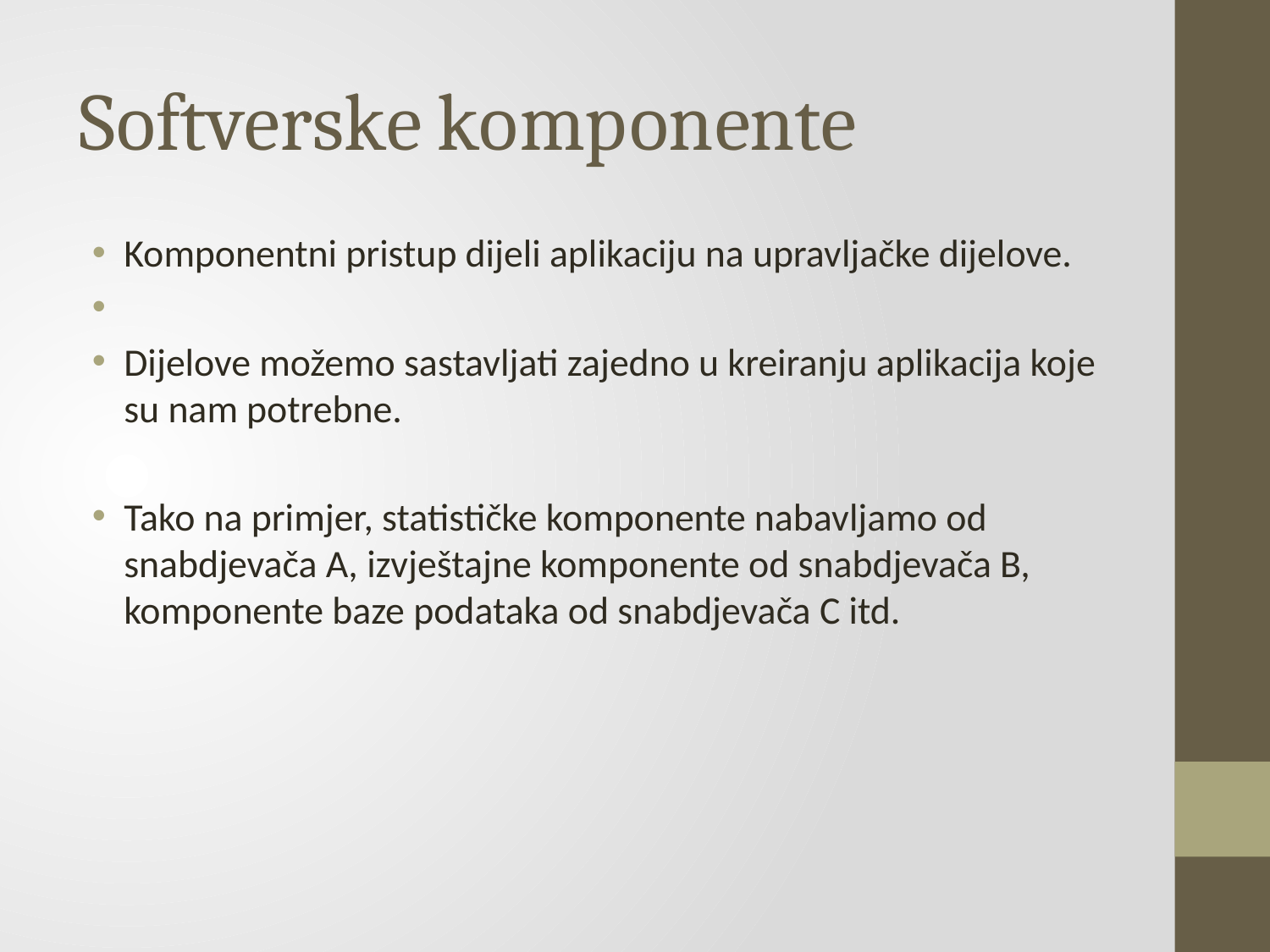

# Softverske komponente
Komponentni pristup dijeli aplikaciju na upravljačke dijelove.

Dijelove možemo sastavljati zajedno u kreiranju aplikacija koje su nam potrebne.

Tako na primjer, statističke komponente nabavljamo od snabdjevača A, izvještajne komponente od snabdjevača B, komponente baze podataka od snabdjevača C itd.